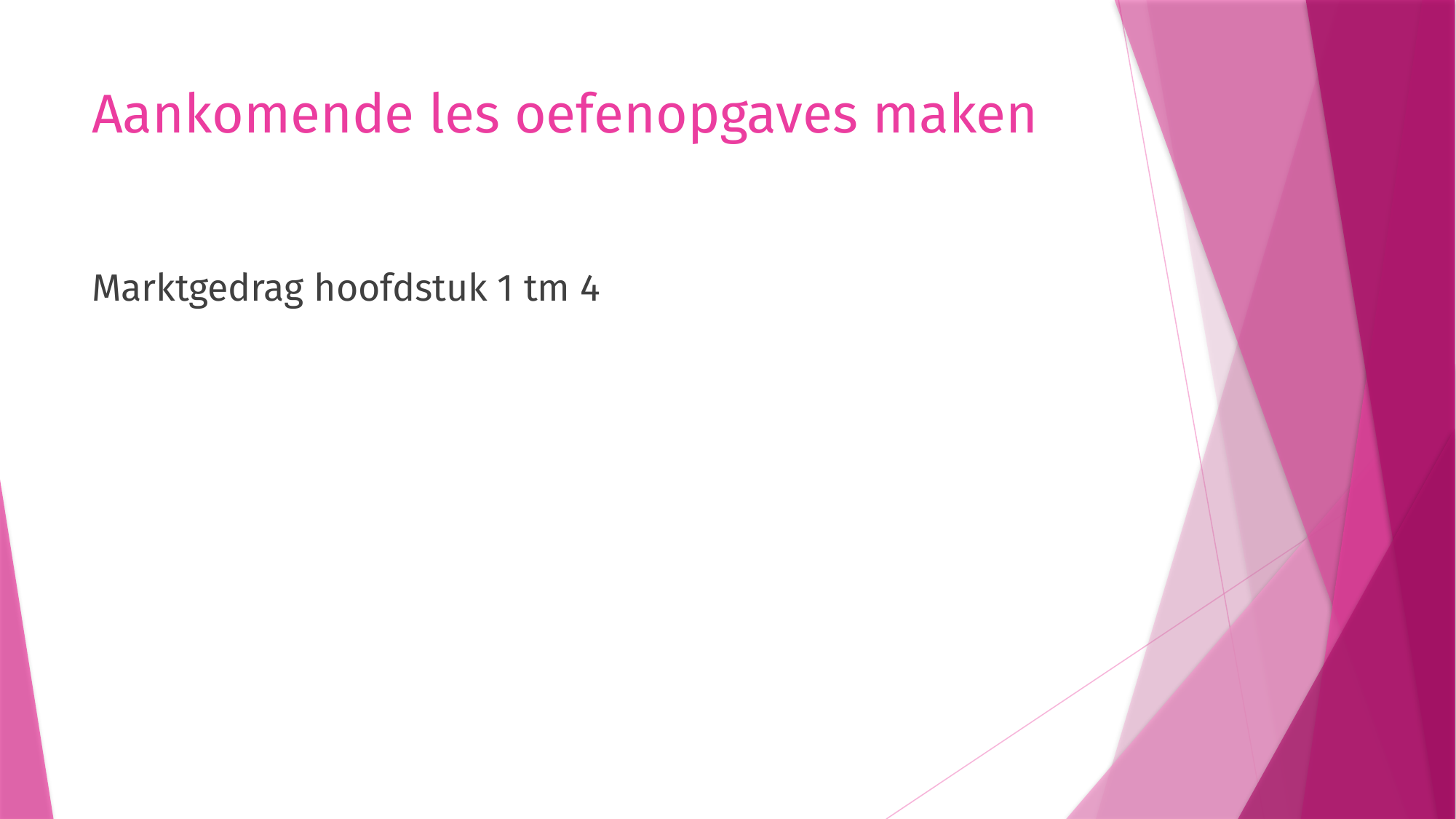

# Aankomende les oefenopgaves maken
Marktgedrag hoofdstuk 1 tm 4